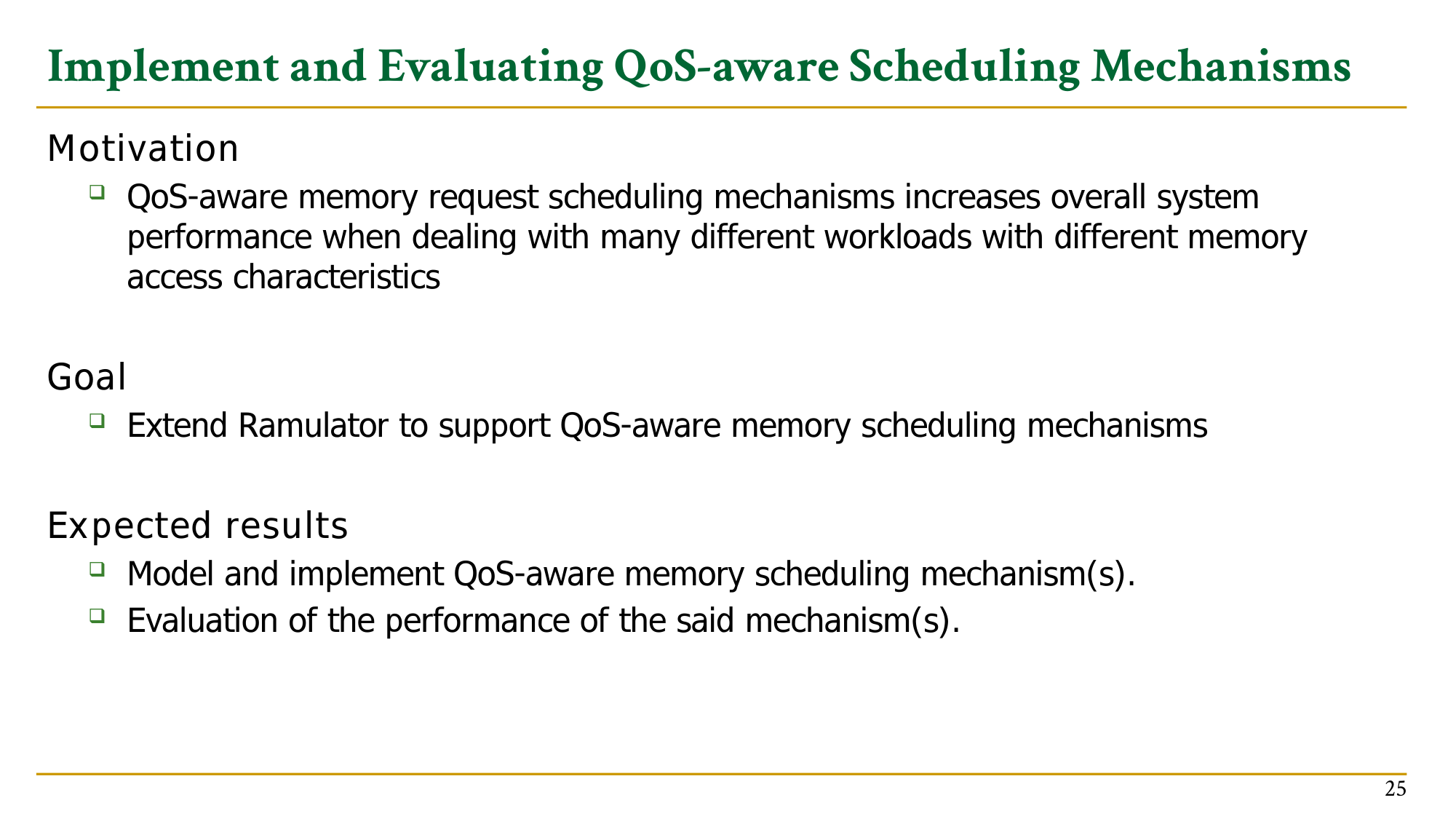

# Implement and Evaluating QoS-aware Scheduling Mechanisms
Motivation
QoS-aware memory request scheduling mechanisms increases overall system performance when dealing with many different workloads with different memory access characteristics

Goal
Extend Ramulator to support QoS-aware memory scheduling mechanisms

Expected results
Model and implement QoS-aware memory scheduling mechanism(s).
Evaluation of the performance of the said mechanism(s).
25